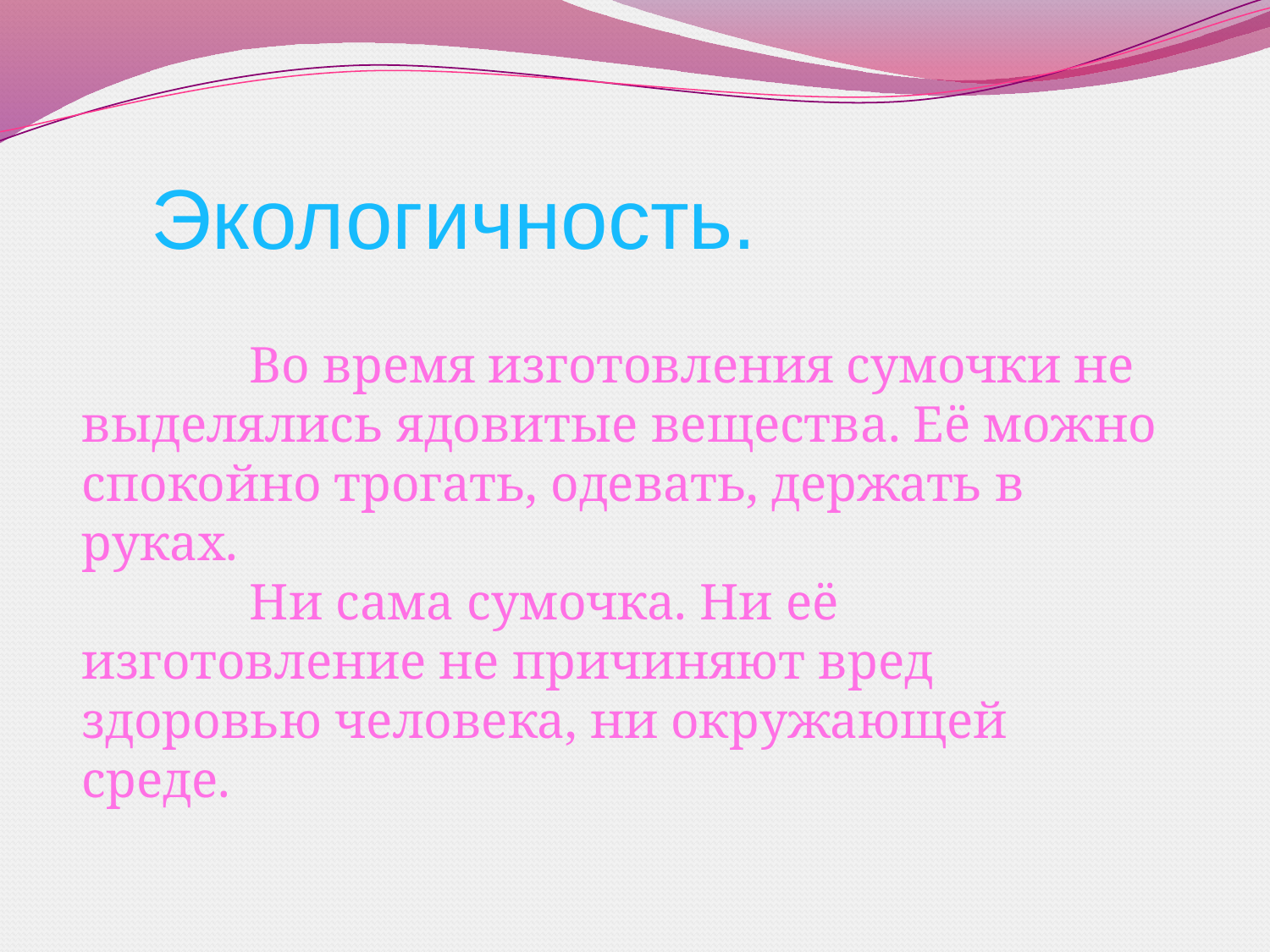

Экологичность.
             Во время изготовления сумочки не выделялись ядовитые вещества. Её можно спокойно трогать, одевать, держать в руках.
             Ни сама сумочка. Ни её изготовление не причиняют вред здоровью человека, ни окружающей среде.